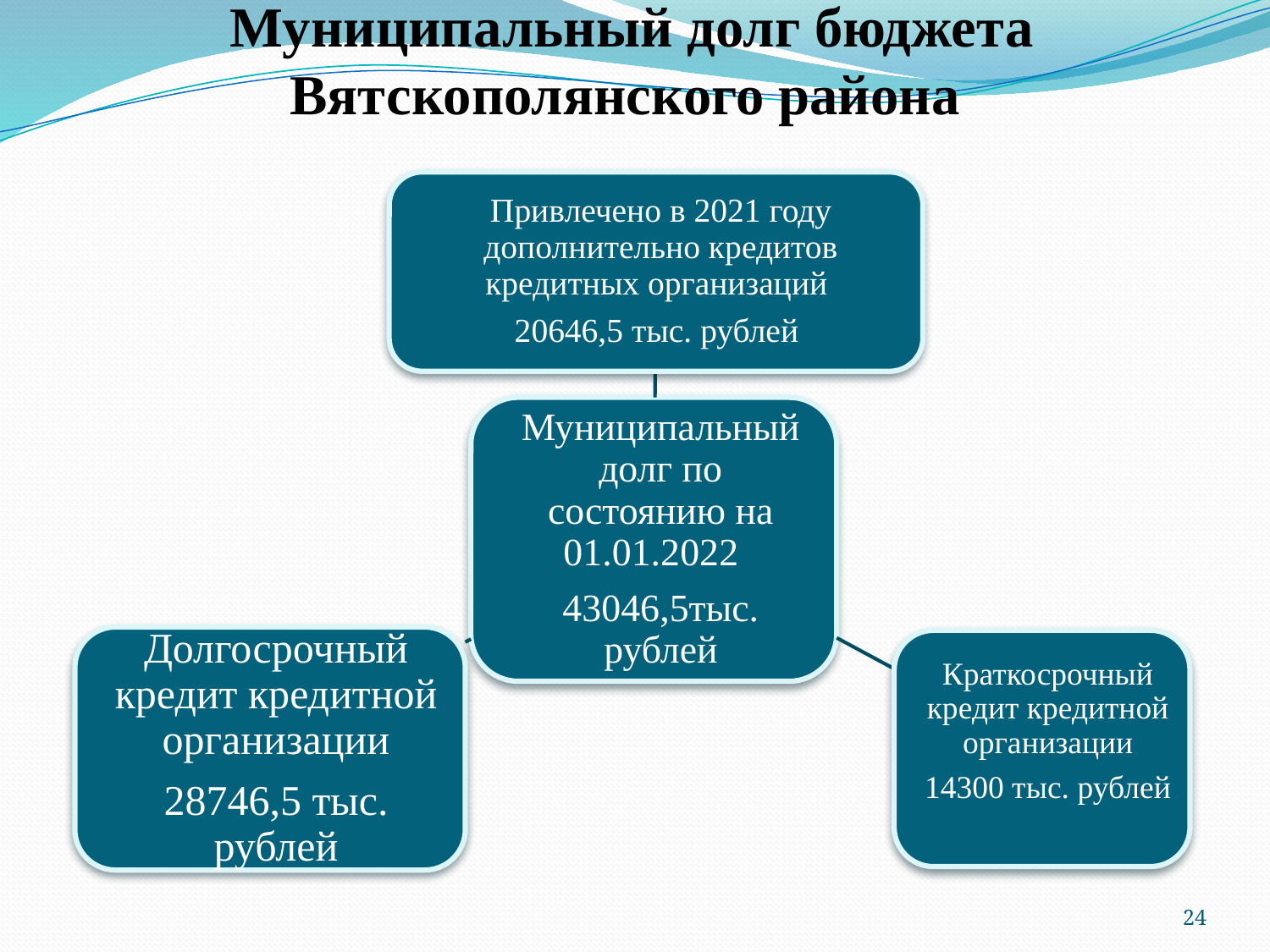

# Муниципальный долг бюджета Вятскополянского района
Муниципальный долг по состоянию на 01.01.2022
43046,5тыс. рублей
Привлечено в 2021 году дополнительно кредитов кредитных организаций
20646,5 тыс. рублей
Краткосрочный кредит кредитной организации
14300 тыс. рублей

Долгосрочный кредит кредитной организации
28746,5 тыс. рублей
24